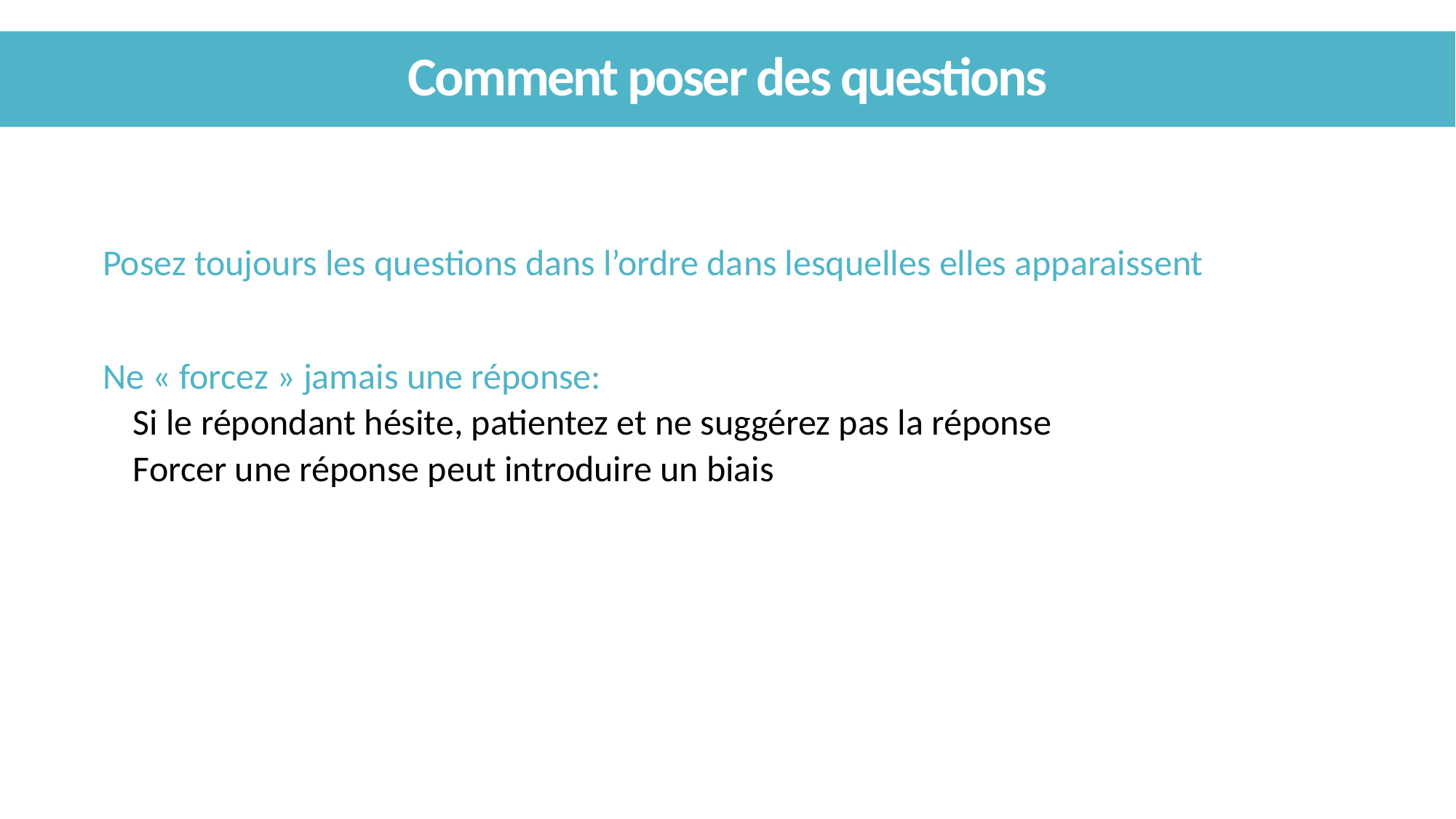

# Comment poser des questions
Posez toujours les questions dans l’ordre dans lesquelles elles apparaissent

Ne « forcez » jamais une réponse:
Si le répondant hésite, patientez et ne suggérez pas la réponse
Forcer une réponse peut introduire un biais